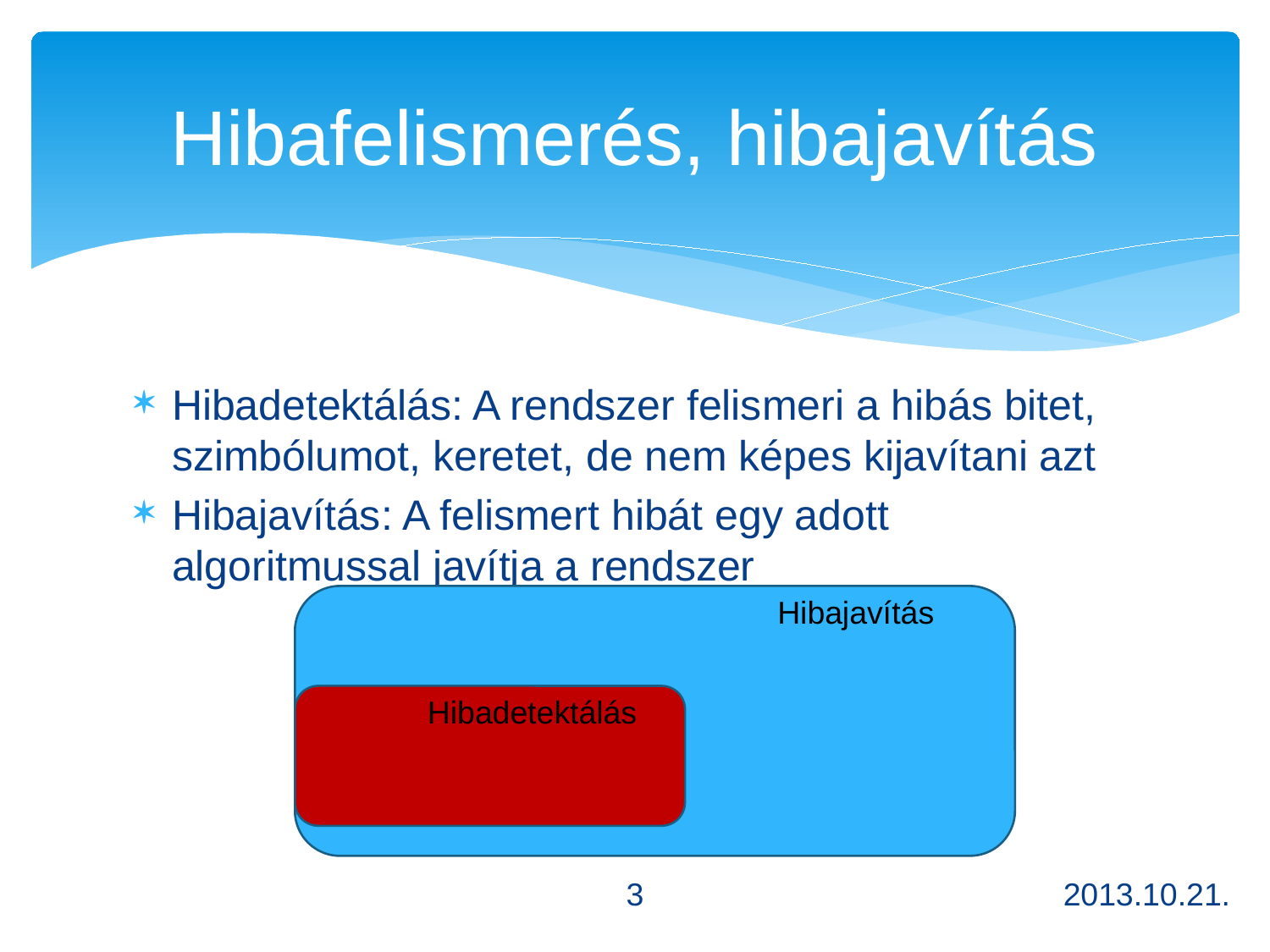

# Hibafelismerés, hibajavítás
Hibadetektálás: A rendszer felismeri a hibás bitet, szimbólumot, keretet, de nem képes kijavítani azt
Hibajavítás: A felismert hibát egy adott algoritmussal javítja a rendszer

Hibajavítás

Hibadetektálás
3
2013.10.21.